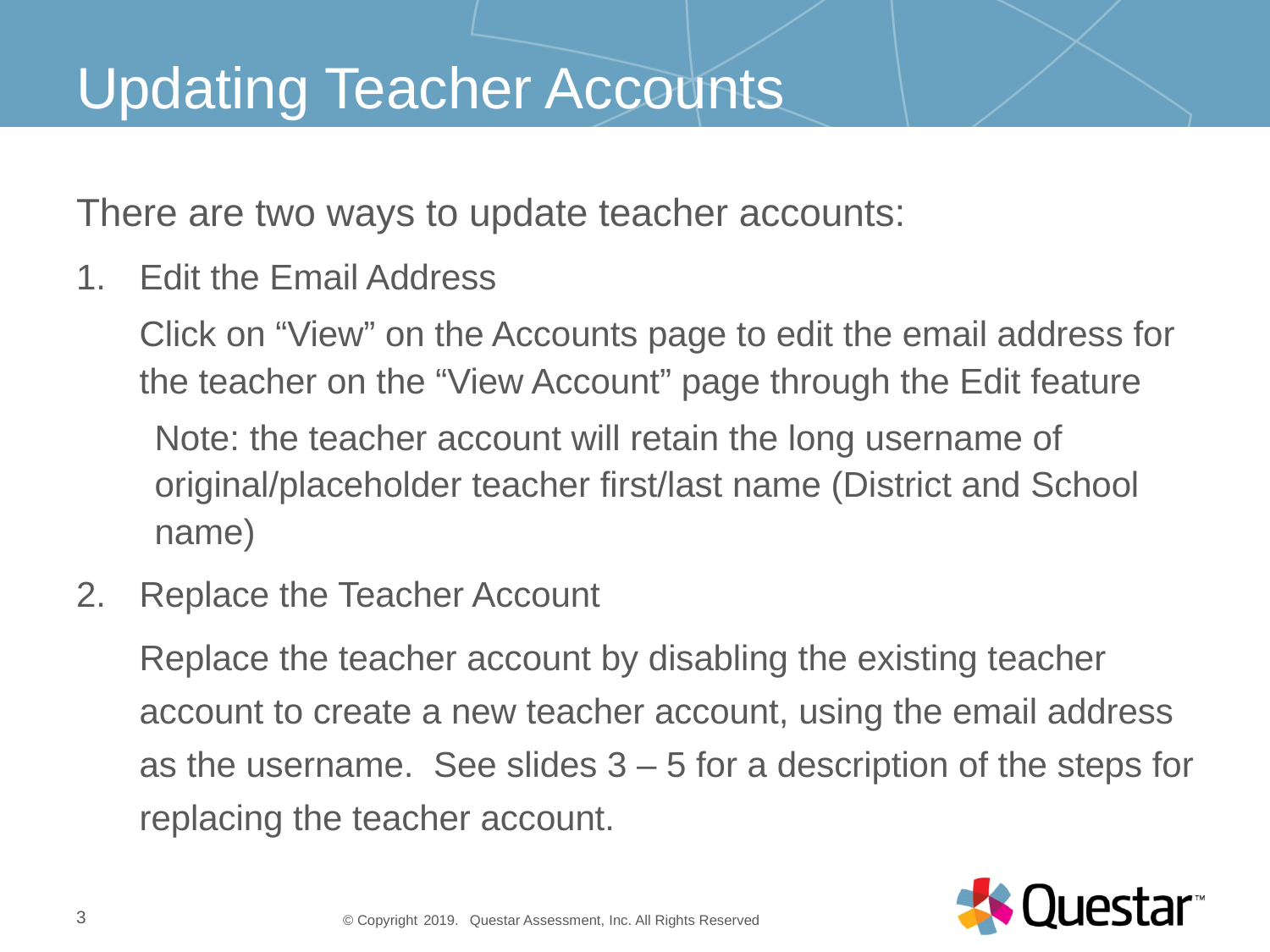

# Updating Teacher Accounts
There are two ways to update teacher accounts:
Edit the Email Address
Click on “View” on the Accounts page to edit the email address for the teacher on the “View Account” page through the Edit feature
Note: the teacher account will retain the long username of original/placeholder teacher first/last name (District and School name)
Replace the Teacher Account
Replace the teacher account by disabling the existing teacher account to create a new teacher account, using the email address as the username.  See slides 3 – 5 for a description of the steps for replacing the teacher account.

3